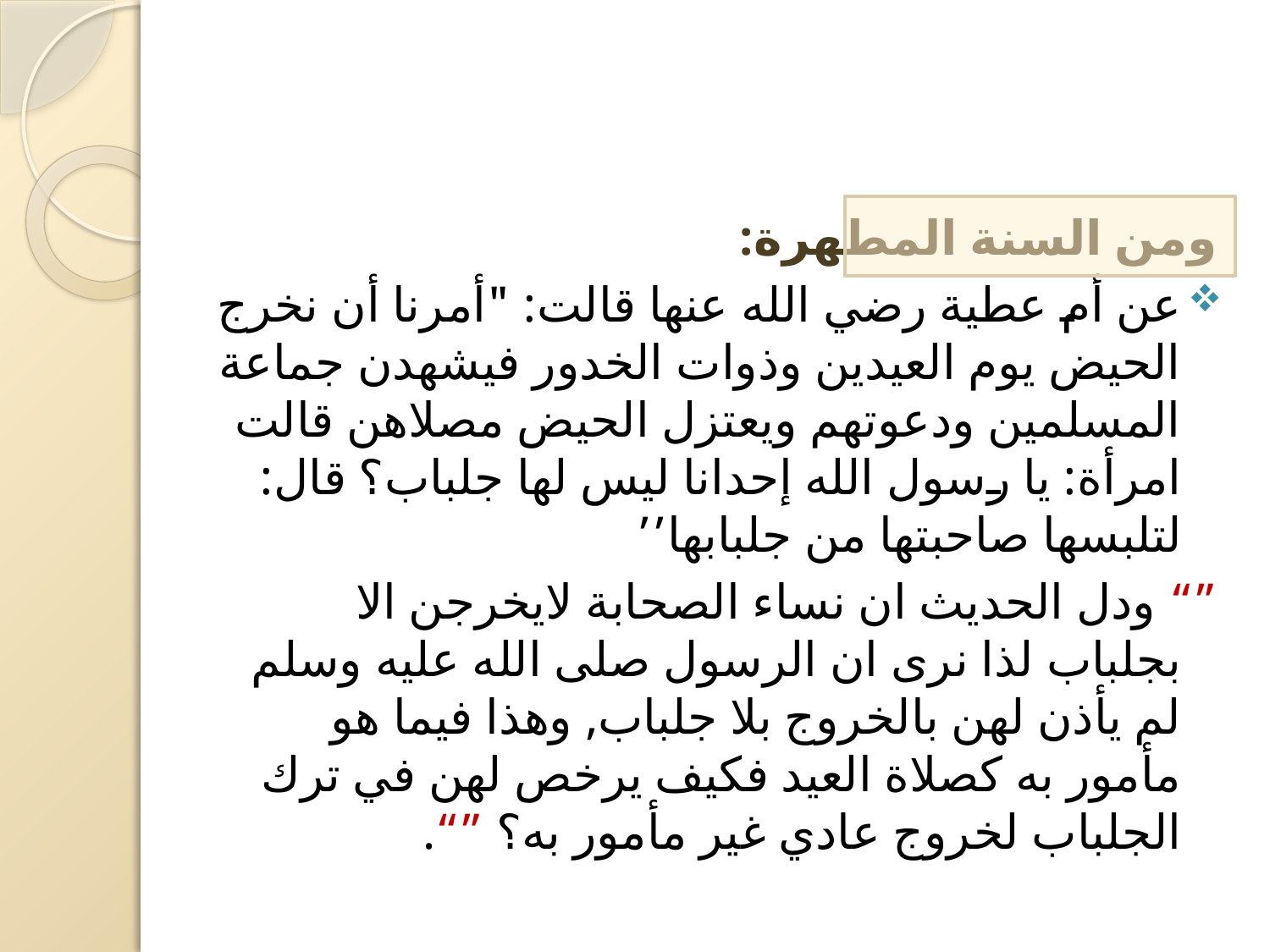

#

ومن السنة المطهرة:
عن أم عطية رضي الله عنها قالت: "أمرنا أن نخرج الحيض يوم العيدين وذوات الخدور فيشهدن جماعة المسلمين ودعوتهم ويعتزل الحيض مصلاهن قالت امرأة: يا رسول الله إحدانا ليس لها جلباب؟ قال: لتلبسها صاحبتها من جلبابها’’
”“ ودل الحديث ان نساء الصحابة لايخرجن الا بجلباب لذا نرى ان الرسول صلى الله عليه وسلم لم يأذن لهن بالخروج بلا جلباب, وهذا فيما هو مأمور به كصلاة العيد فكيف يرخص لهن في ترك الجلباب لخروج عادي غير مأمور به؟ ”“.